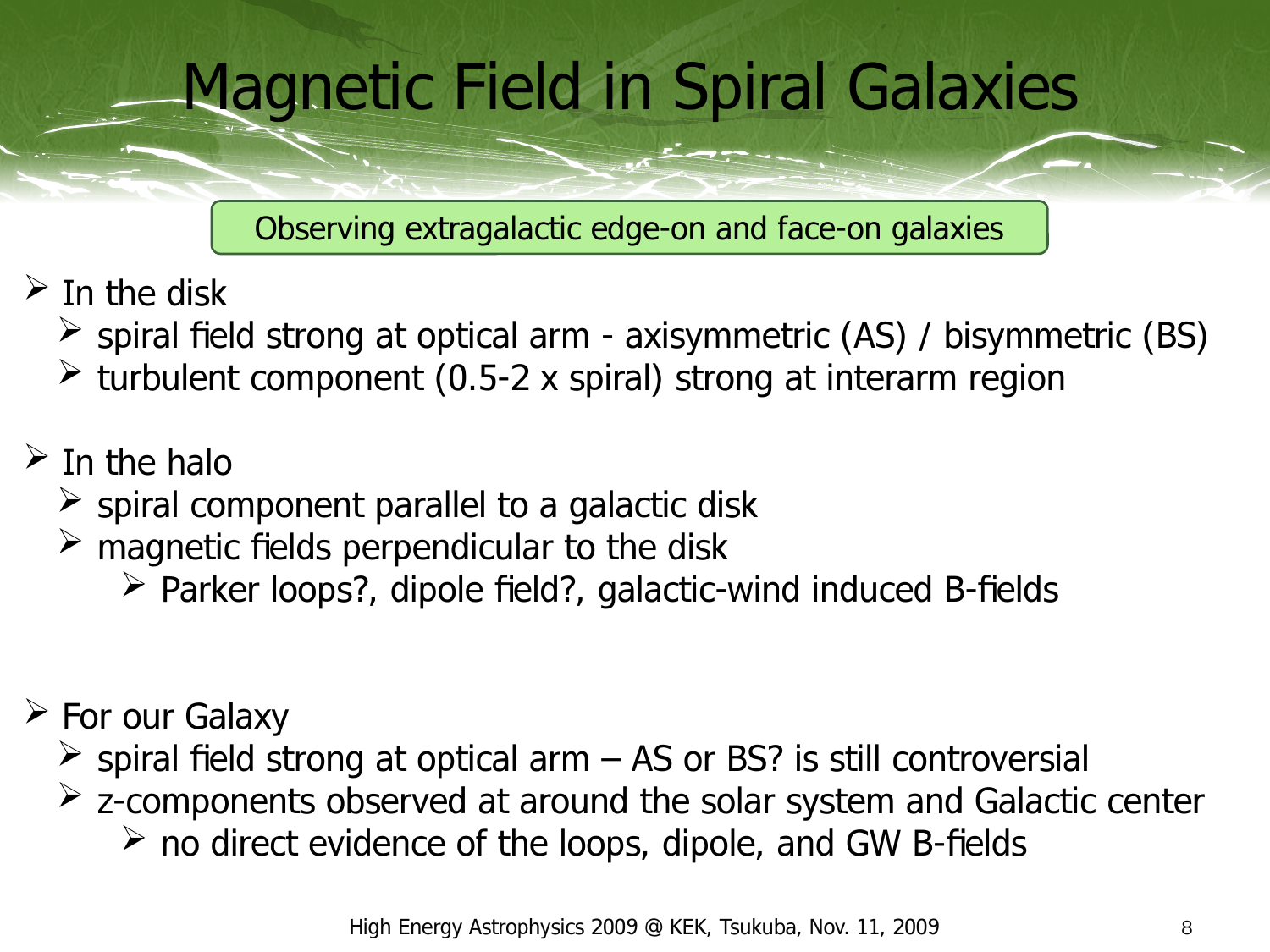

# Magnetic Field in Spiral Galaxies
Observing extragalactic edge-on and face-on galaxies
 In the disk
 spiral field strong at optical arm - axisymmetric (AS) / bisymmetric (BS)
 turbulent component (0.5-2 x spiral) strong at interarm region

 In the halo
 spiral component parallel to a galactic disk
 magnetic fields perpendicular to the disk
 Parker loops?, dipole field?, galactic-wind induced B-fields

 For our Galaxy
 spiral field strong at optical arm – AS or BS? is still controversial
 z-components observed at around the solar system and Galactic center
 no direct evidence of the loops, dipole, and GW B-fields
High Energy Astrophysics 2009 @ KEK, Tsukuba, Nov. 11, 2009
8